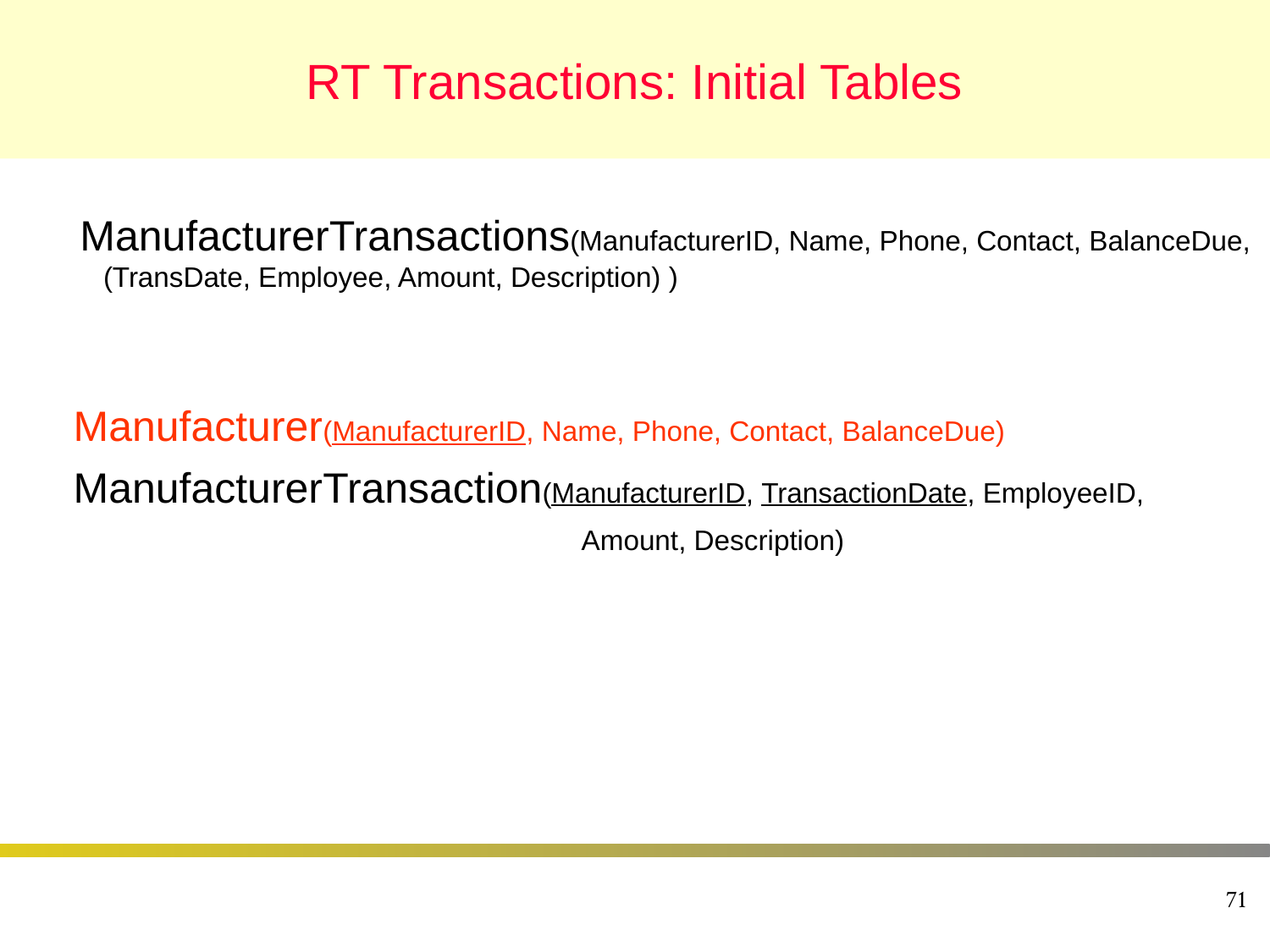

# RT Transactions: Initial Tables
ManufacturerTransactions(ManufacturerID, Name, Phone, Contact, BalanceDue,
   (TransDate, Employee, Amount, Description) )
Manufacturer(ManufacturerID, Name, Phone, Contact, BalanceDue)
ManufacturerTransaction(ManufacturerID, TransactionDate, EmployeeID,
				Amount, Description)
71